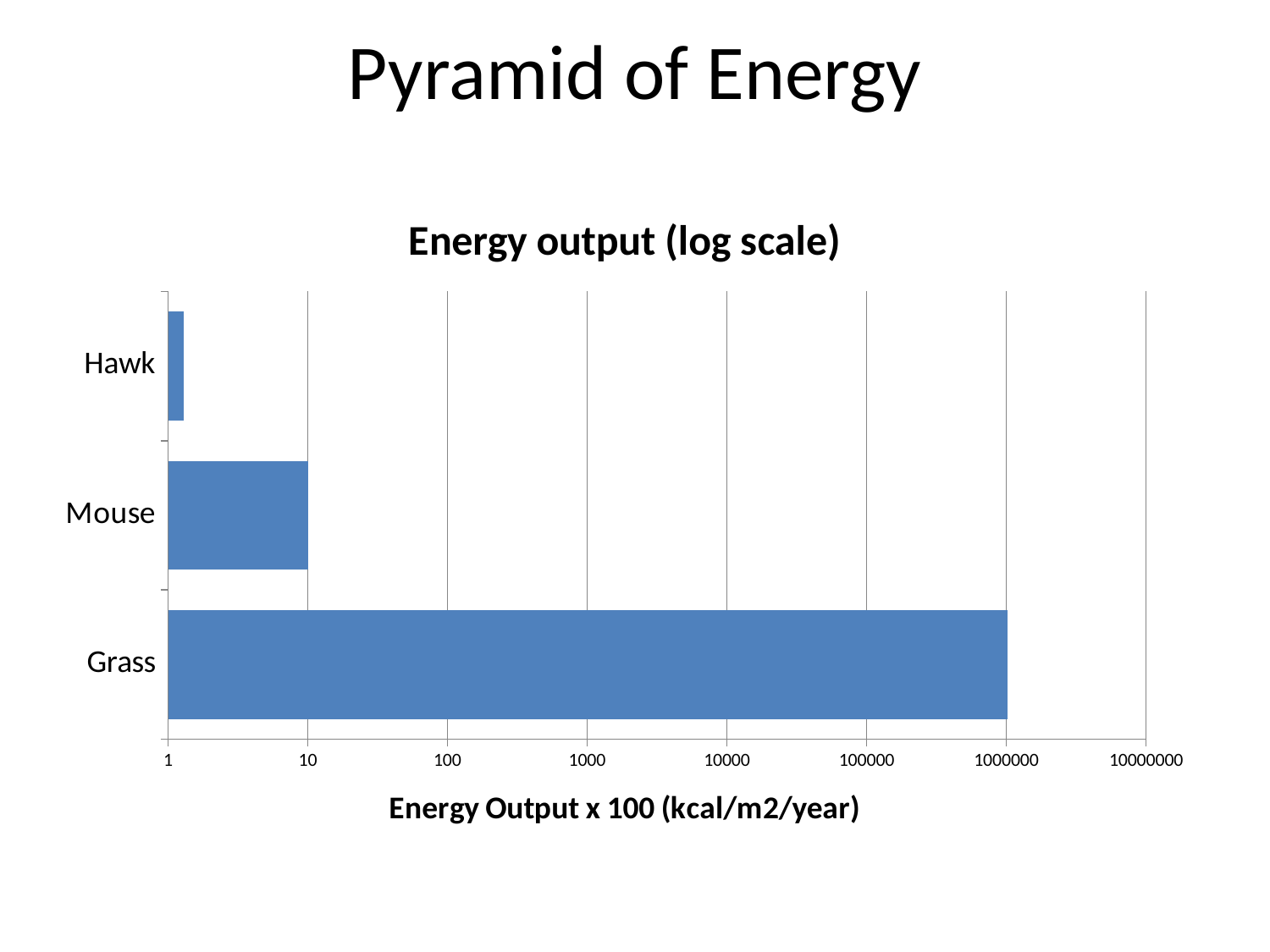

# Pyramid of Energy

### Chart: Energy output (log scale)

| Category | Energy output |
|---|---|
| Grass | 1018350.0 |
| Mouse | 10.0 |
| Hawk | 1.3 |